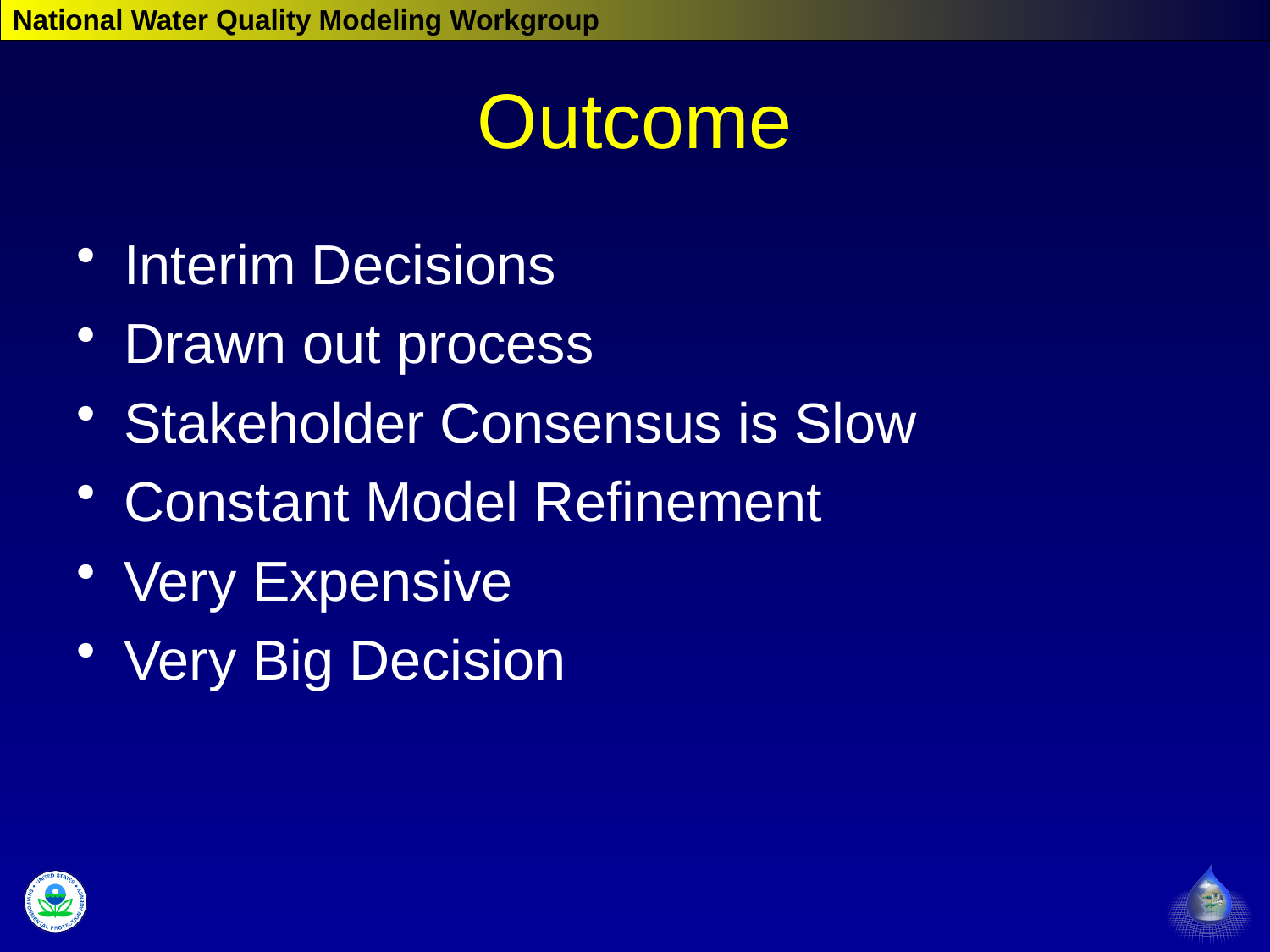

# Outcome
Interim Decisions
Drawn out process
Stakeholder Consensus is Slow
Constant Model Refinement
Very Expensive
Very Big Decision